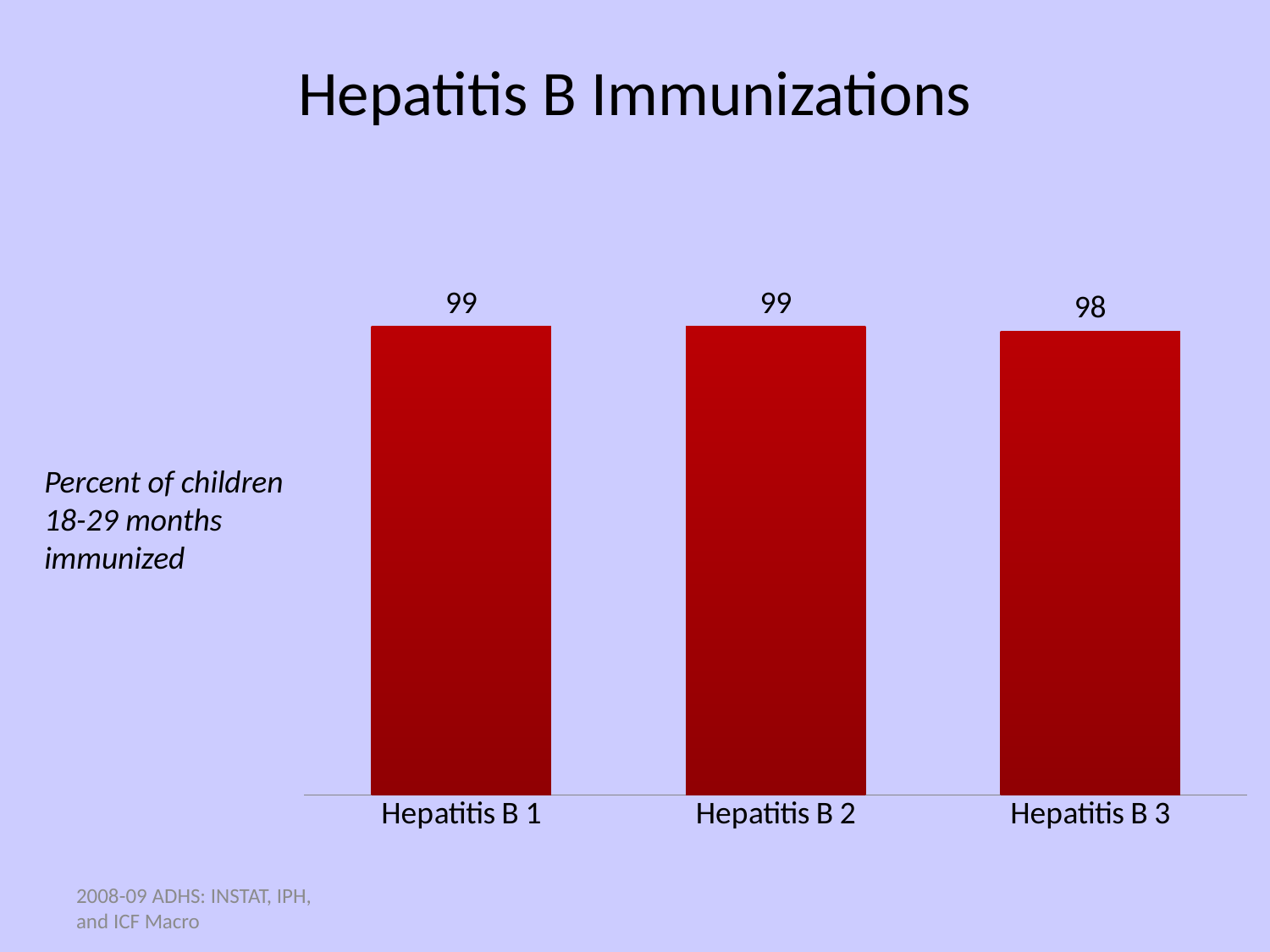

# Hepatitis B Immunizations

### Chart

| Category | Series 1 |
|---|---|
| Hepatitis B 1 | 99.0 |
| Hepatitis B 2 | 99.0 |
| Hepatitis B 3 | 98.0 |
Percent of children 18-29 months immunized
2008-09 ADHS: INSTAT, IPH, and ICF Macro